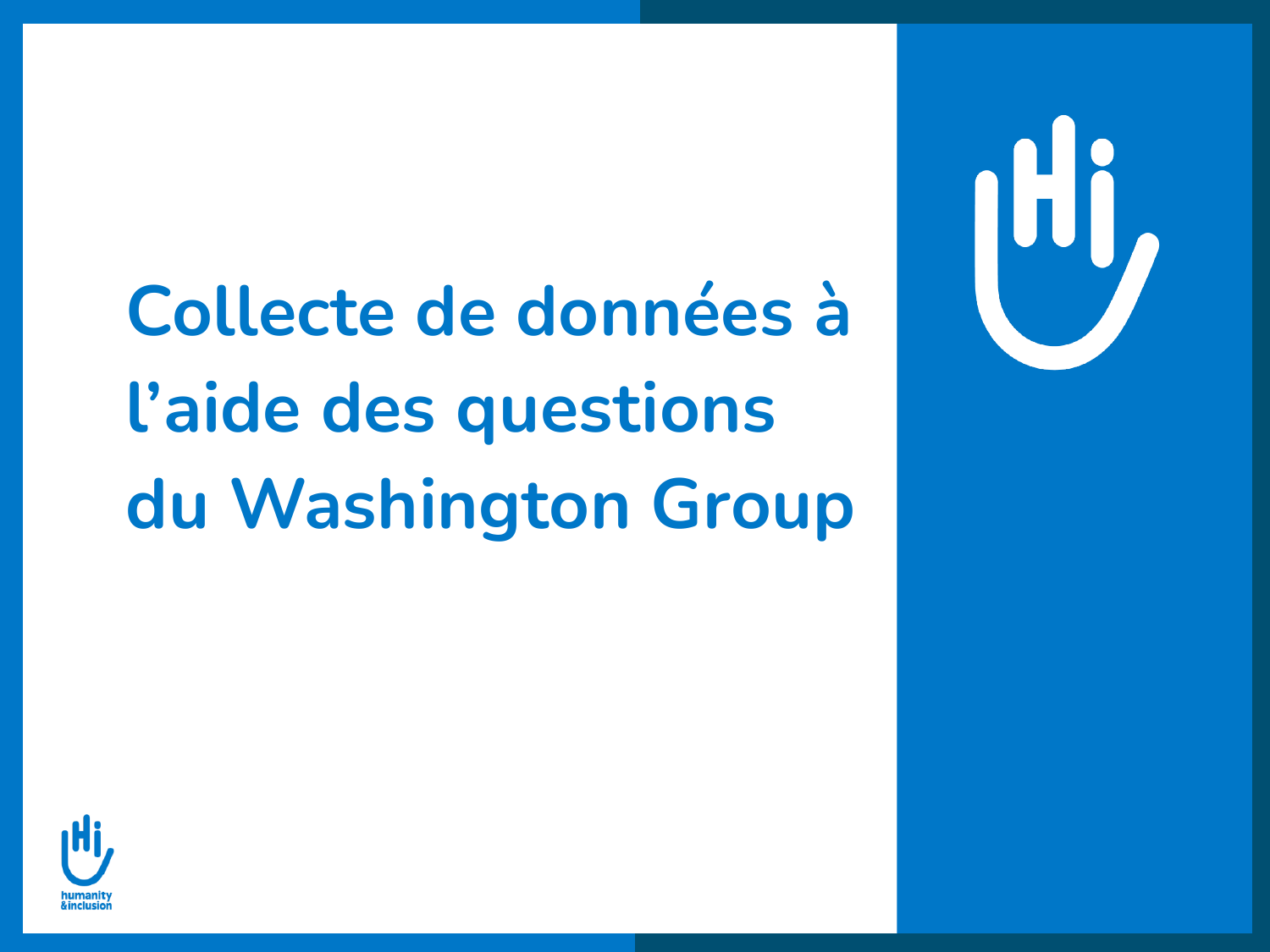

Collecte de données à l’aide des questions du Washington Group